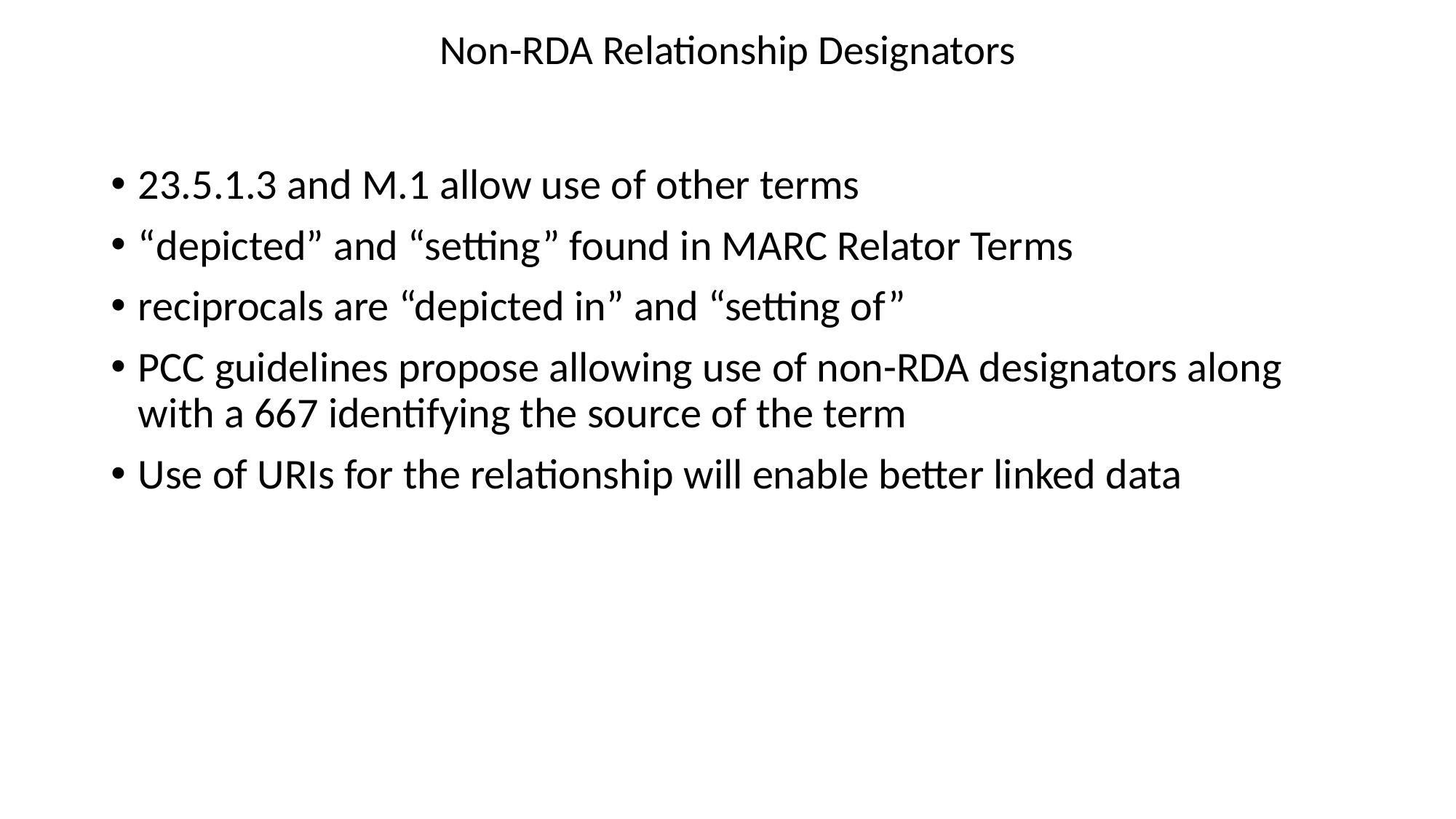

# Non-RDA Relationship Designators
23.5.1.3 and M.1 allow use of other terms
“depicted” and “setting” found in MARC Relator Terms
reciprocals are “depicted in” and “setting of”
PCC guidelines propose allowing use of non-RDA designators along with a 667 identifying the source of the term
Use of URIs for the relationship will enable better linked data